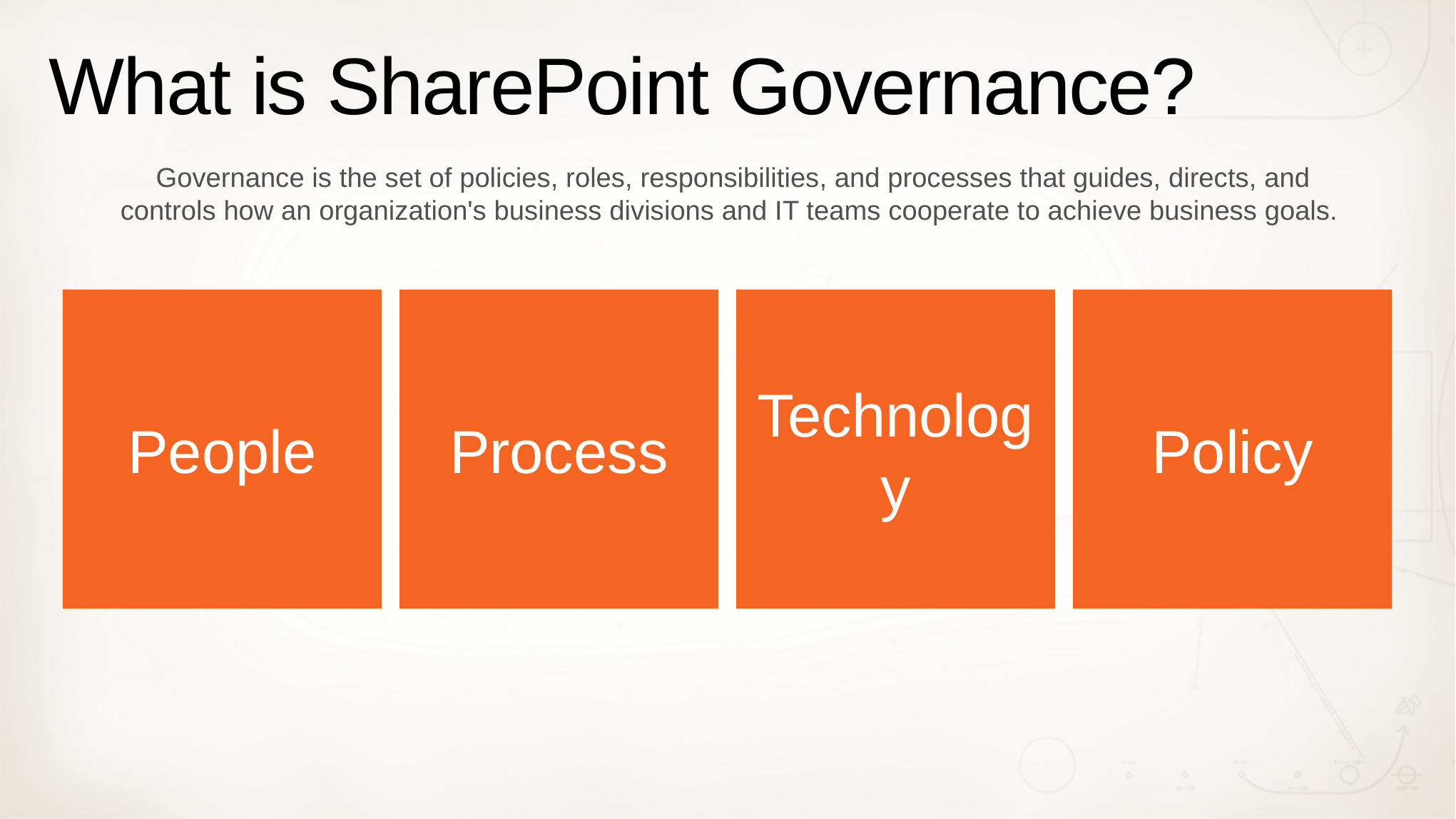

# What is SharePoint Governance?
Governance is the set of policies, roles, responsibilities, and processes that guides, directs, and controls how an organization's business divisions and IT teams cooperate to achieve business goals.
People
Process
Technology
Policy